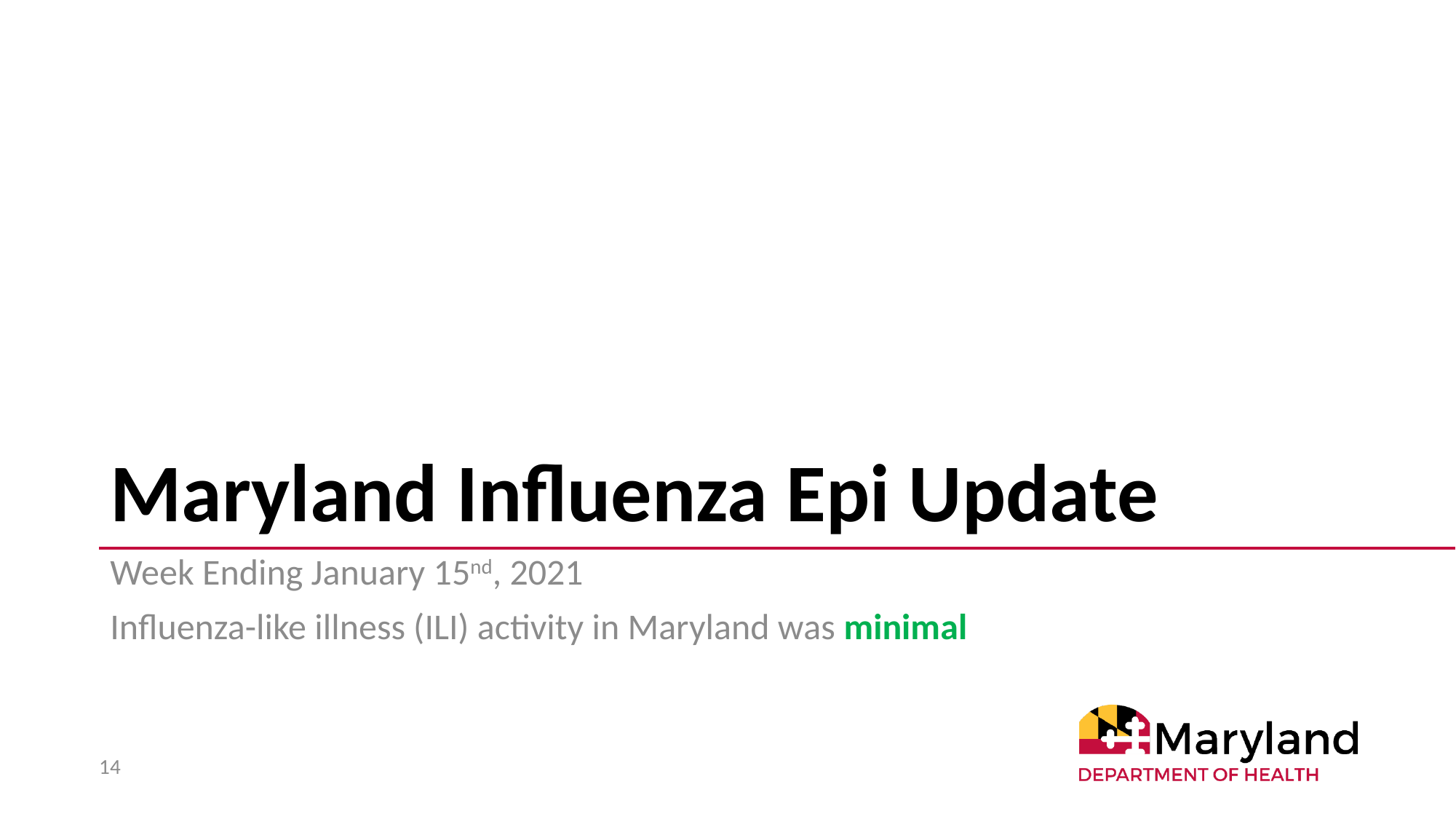

# Maryland Influenza Epi Update
Week Ending January 15nd, 2021
Influenza-like illness (ILI) activity in Maryland was minimal

14